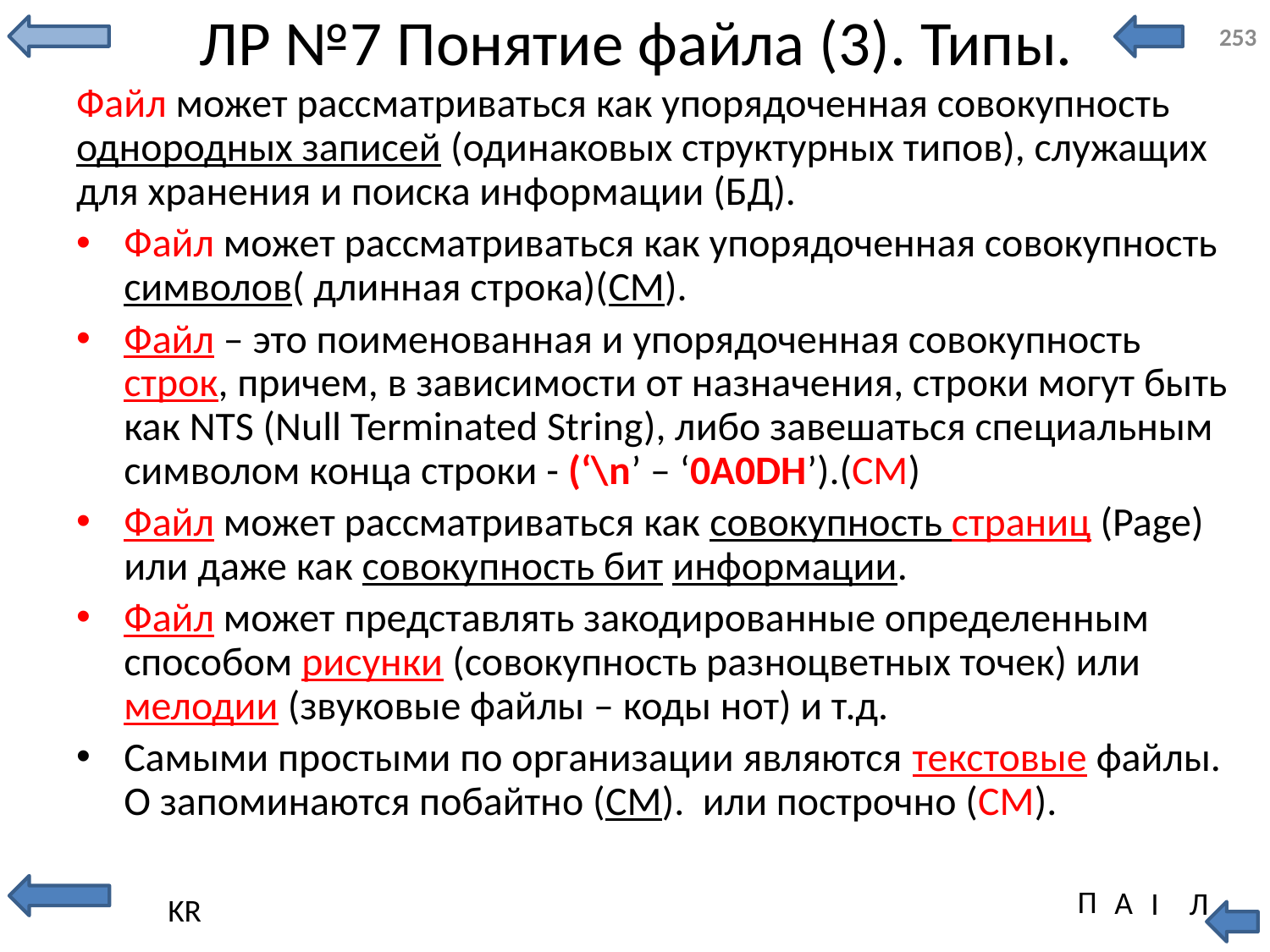

# ЛР №7 Понятие файла (3). Типы.
Файл может рассматриваться как упорядоченная совокупность однородных записей (одинаковых структурных типов), служащих для хранения и поиска информации (БД).
Файл может рассматриваться как упорядоченная совокупность символов( длинная строка)(СМ).
Файл – это поименованная и упорядоченная совокупность строк, причем, в зависимости от назначения, строки могут быть как NTS (Null Terminated String), либо завешаться специальным символом конца строки - (‘\n’ – ‘0A0DH’).(СМ)
Файл может рассматриваться как совокупность страниц (Page) или даже как совокупность бит информации.
Файл может представлять закодированные определенным способом рисунки (совокупность разноцветных точек) или мелодии (звуковые файлы – коды нот) и т.д.
Самыми простыми по организации являются текстовые файлы. О запоминаются побайтно (СМ).  или построчно (СМ).